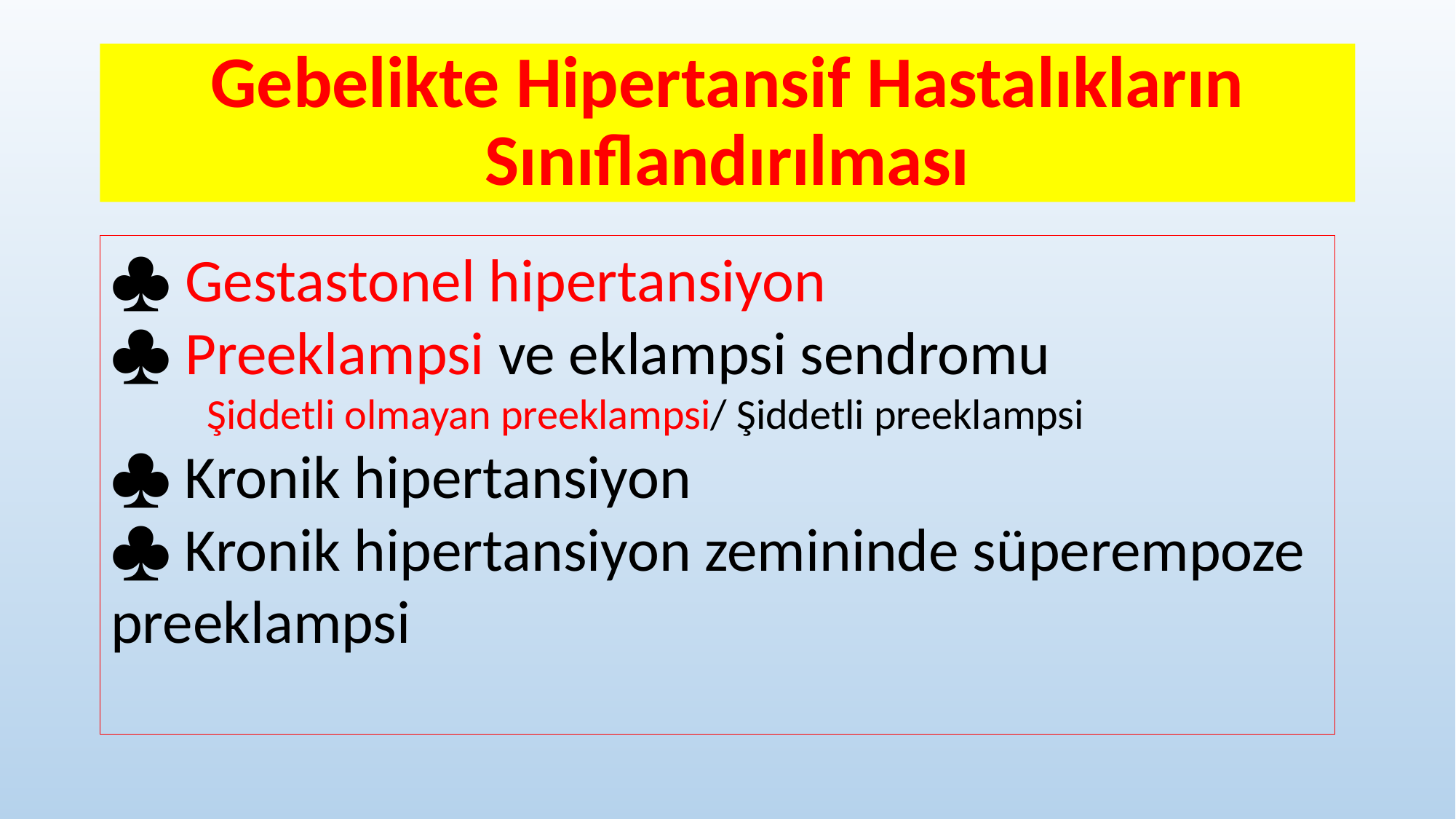

# Gebelikte Hipertansif Hastalıkların Sınıflandırılması
♣ Gestastonel hipertansiyon
♣ Preeklampsi ve eklampsi sendromu
          Şiddetli olmayan preeklampsi/ Şiddetli preeklampsi
♣ Kronik hipertansiyon
♣ Kronik hipertansiyon zemininde süperempoze preeklampsi